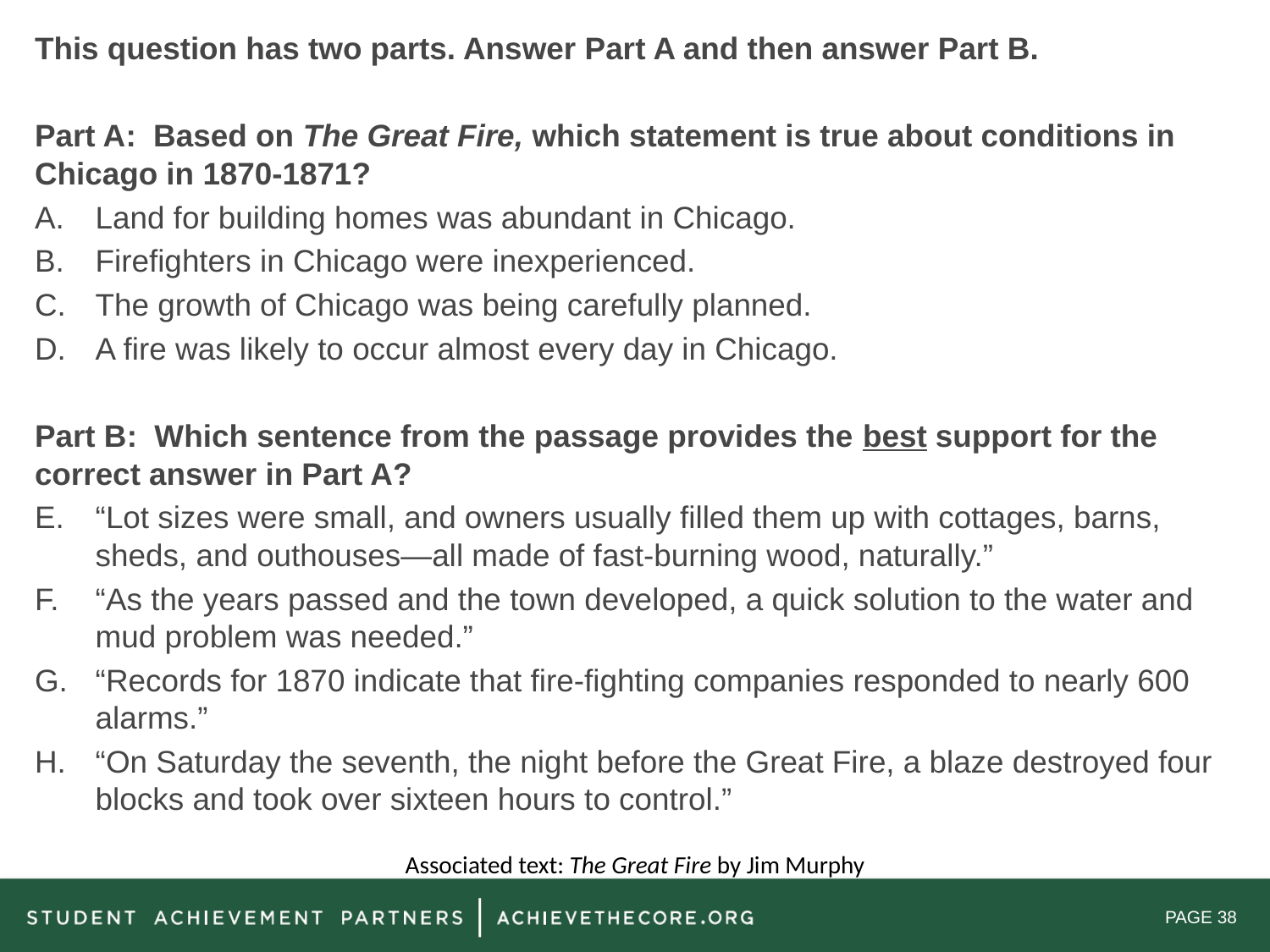

This question has two parts. Answer Part A and then answer Part B.

Part A:  Based on The Great Fire, which statement is true about conditions in Chicago in 1870-1871?
Land for building homes was abundant in Chicago.
Firefighters in Chicago were inexperienced.
The growth of Chicago was being carefully planned.
A fire was likely to occur almost every day in Chicago.

Part B:  Which sentence from the passage provides the best support for the correct answer in Part A?
“Lot sizes were small, and owners usually filled them up with cottages, barns, sheds, and outhouses—all made of fast-burning wood, naturally.”
“As the years passed and the town developed, a quick solution to the water and mud problem was needed.”
“Records for 1870 indicate that fire-fighting companies responded to nearly 600 alarms.”
“On Saturday the seventh, the night before the Great Fire, a blaze destroyed four blocks and took over sixteen hours to control.”

Associated text: The Great Fire by Jim Murphy